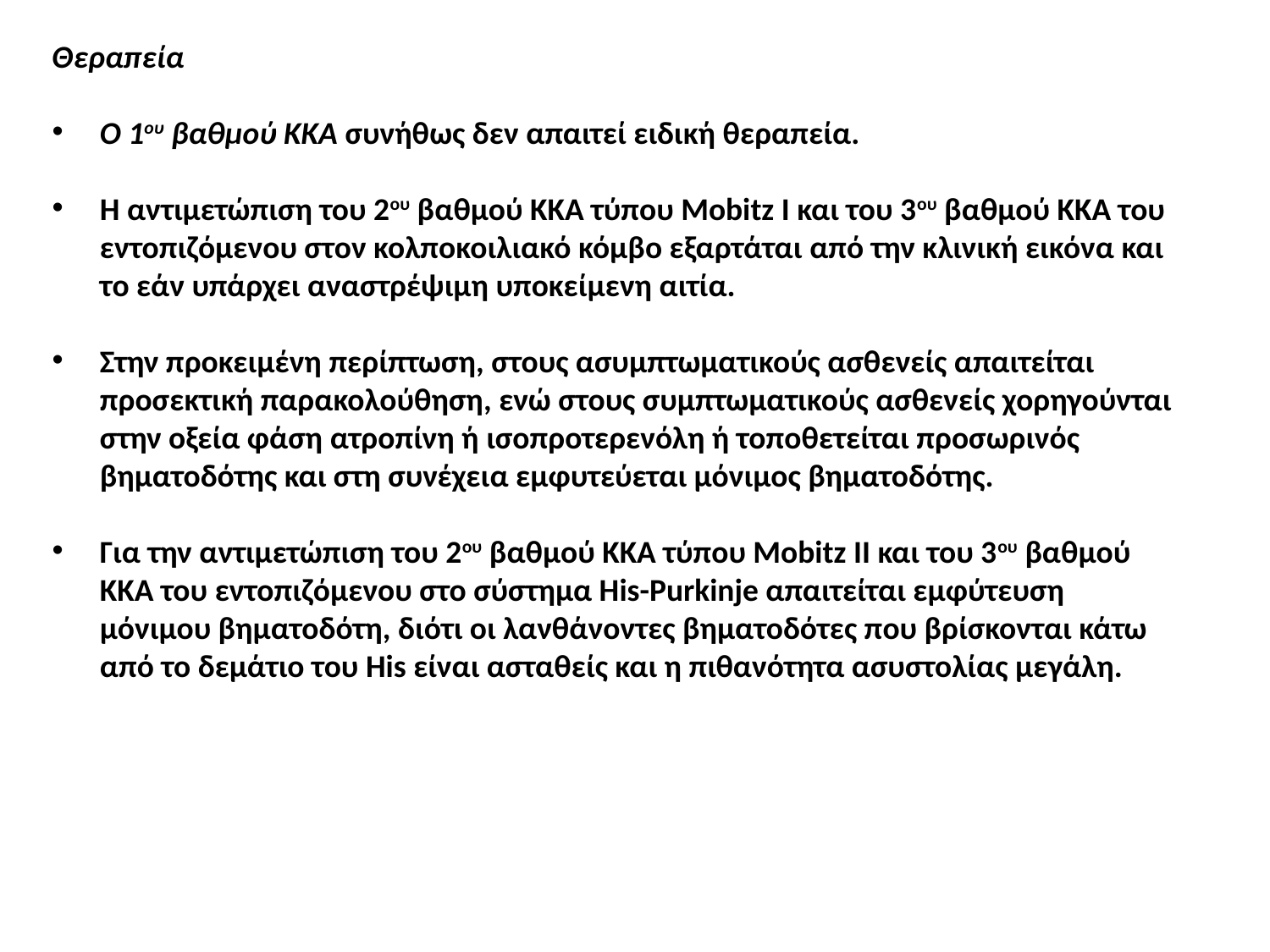

Θεραπεία

Ο 1ου βαθμού ΚΚΑ συνήθως δεν απαιτεί ειδική θεραπεία.

Η αντιμετώπιση του 2ου βαθμού ΚΚΑ τύπου Mobitz I και του 3ου βαθμού ΚΚΑ του εντοπιζόμενου στον κολποκοιλιακό κόμβο εξαρτάται από την κλινική εικόνα και το εάν υπάρχει αναστρέψιμη υποκείμενη αιτία.

Στην προκειμένη περίπτωση, στους ασυμπτωματικούς ασθενείς απαιτείται προσεκτική παρακολούθηση, ενώ στους συμπτωματικούς ασθενείς χορηγούνται στην οξεία φάση ατροπίνη ή ισοπροτερενόλη ή τοποθετείται προσωρινός βηματοδότης και στη συνέχεια εμφυτεύεται μόνιμος βηματοδότης.

Για την αντιμετώπιση του 2ου βαθμού ΚΚΑ τύπου Mobitz IΙ και του 3ου βαθμού ΚΚΑ του εντοπιζόμενου στο σύστημα His-Purkinje απαιτείται εμφύτευση μόνιμου βηματοδότη, διότι οι λανθάνοντες βηματοδότες που βρίσκονται κάτω από το δεμάτιο του His είναι ασταθείς και η πιθανότητα ασυστολίας μεγάλη.